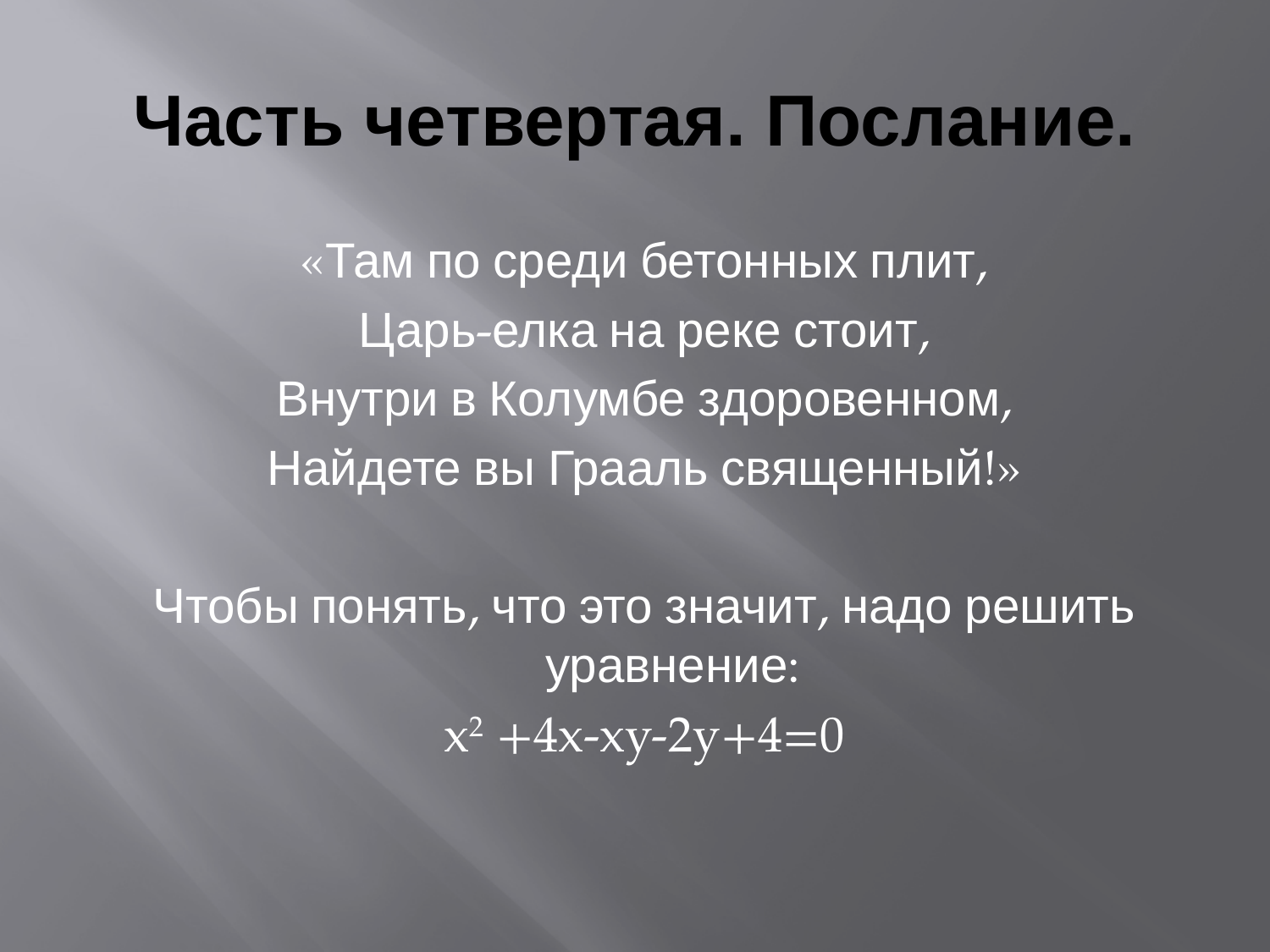

# Часть четвертая. Послание.
«Там по среди бетонных плит,
Царь-елка на реке стоит,
Внутри в Колумбе здоровенном,
Найдете вы Грааль священный!»

Чтобы понять, что это значит, надо решить уравнение:
x2 +4x-xy-2y+4=0